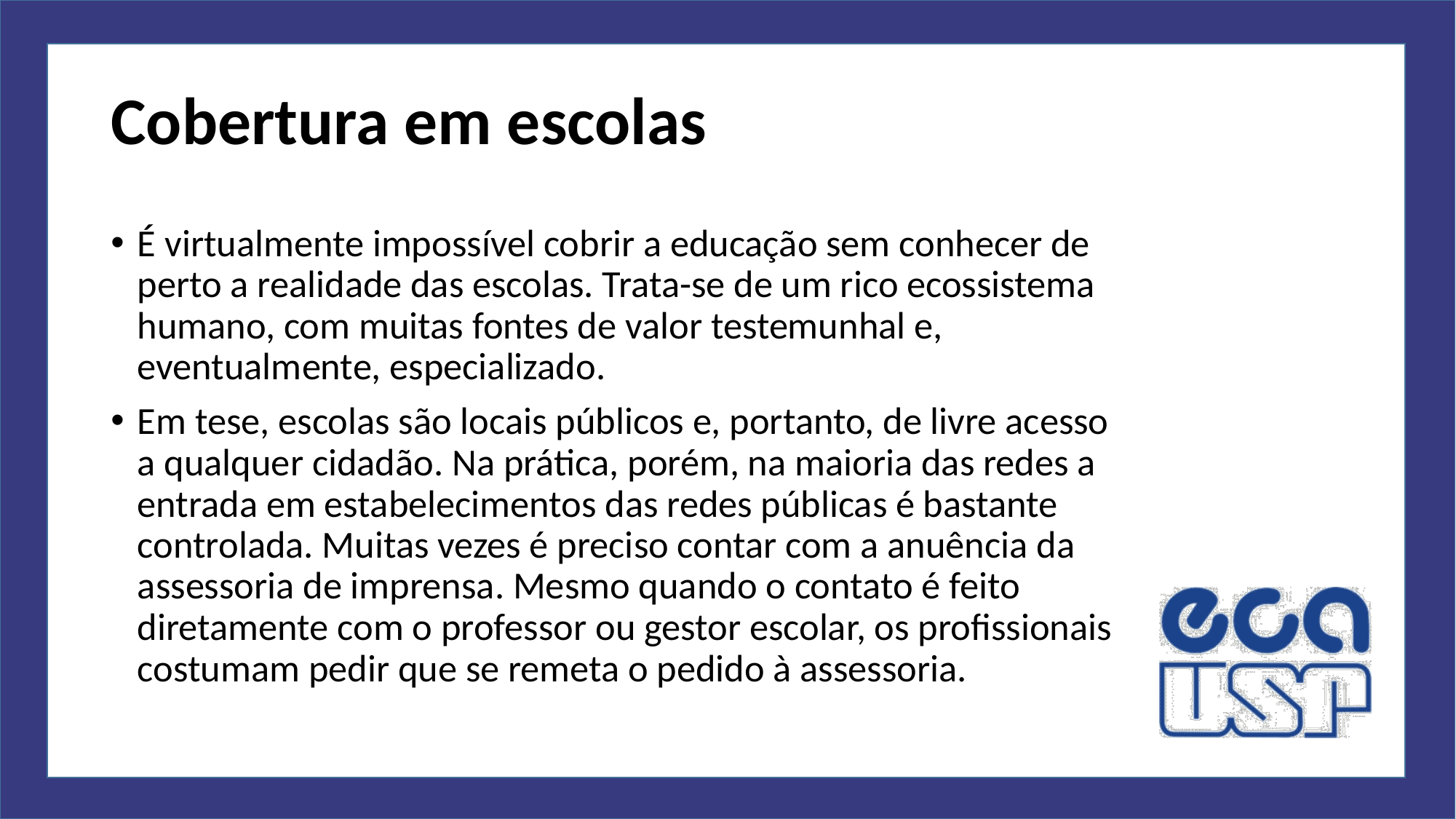

# Cobertura em escolas
É virtualmente impossível cobrir a educação sem conhecer de perto a realidade das escolas. Trata-se de um rico ecossistema humano, com muitas fontes de valor testemunhal e, eventualmente, especializado.
Em tese, escolas são locais públicos e, portanto, de livre acesso a qualquer cidadão. Na prática, porém, na maioria das redes a entrada em estabelecimentos das redes públicas é bastante controlada. Muitas vezes é preciso contar com a anuência da assessoria de imprensa. Mesmo quando o contato é feito diretamente com o professor ou gestor escolar, os profissionais costumam pedir que se remeta o pedido à assessoria.